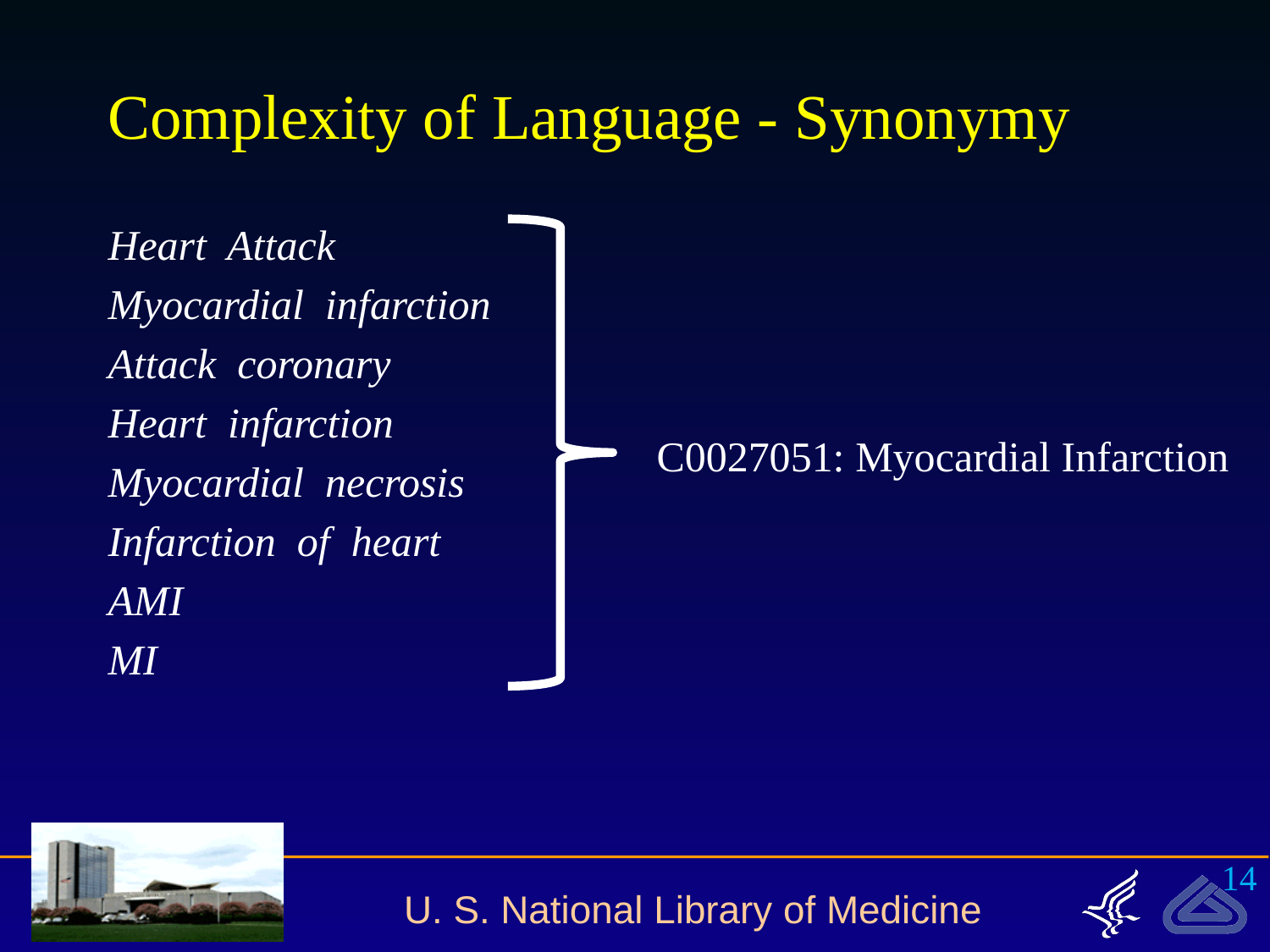

# Complexity of Language - Synonymy
Heart  Attack
Myocardial  infarction
Attack  coronary
Heart  infarction
Myocardial  necrosis
Infarction  of  heart
AMI
MI

C0027051: Myocardial Infarction
14